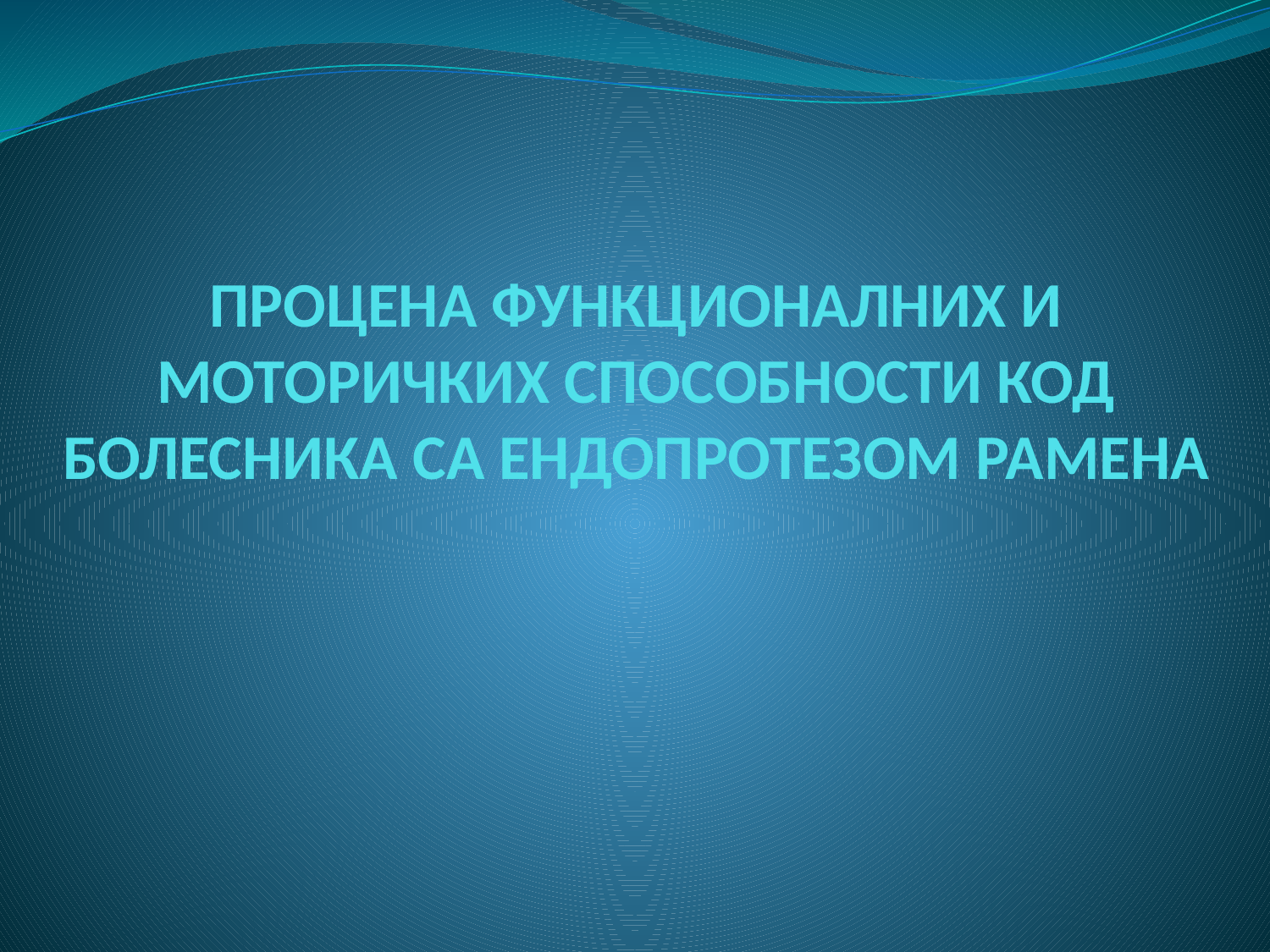

# ПРОЦЕНА ФУНКЦИОНАЛНИХ И МОТОРИЧКИХ СПОСОБНОСТИ КОД БОЛЕСНИКА СА ЕНДОПРОТЕЗОМ РАМЕНА